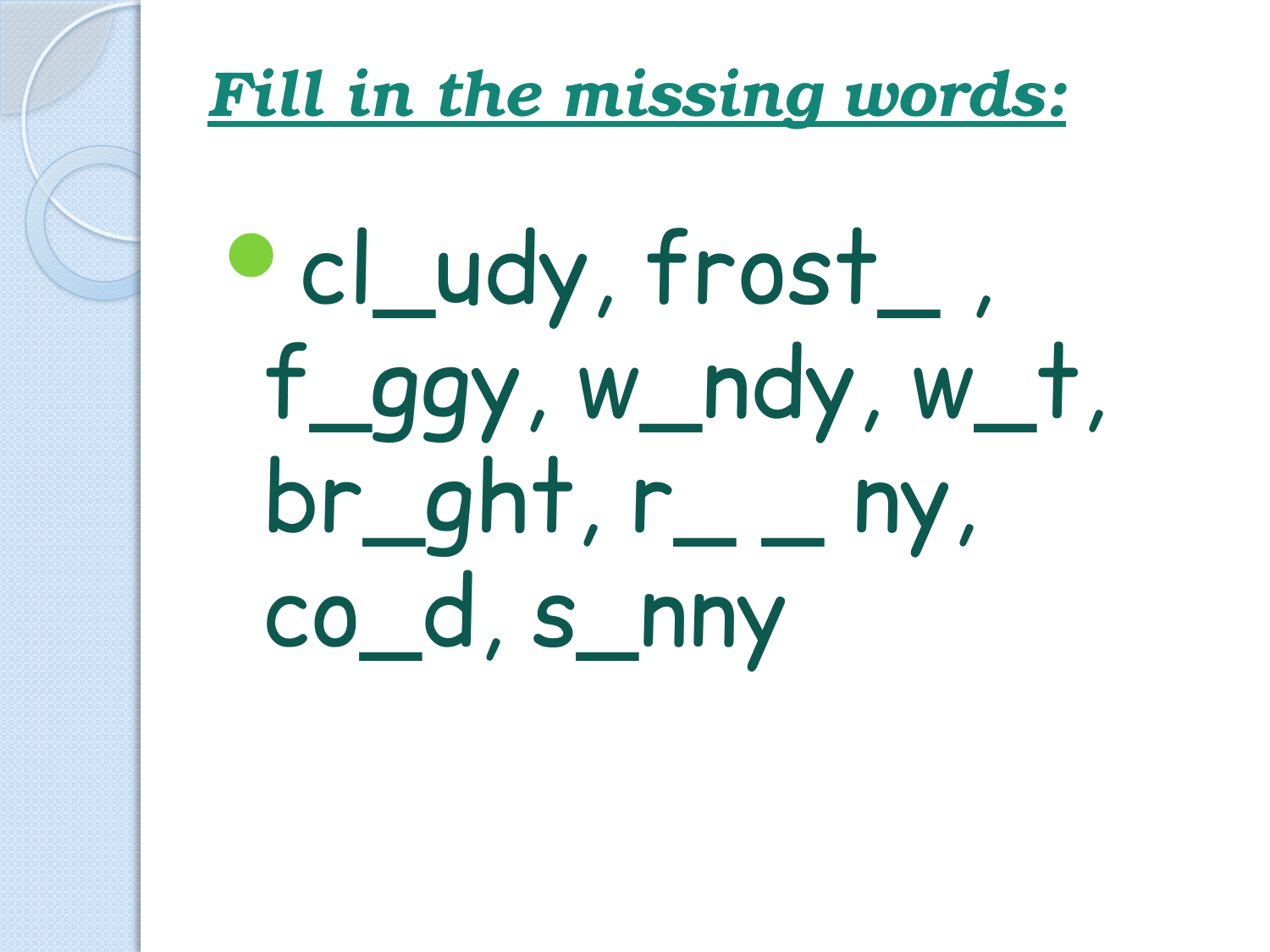

Fill in the missing words:
cl_udy, frost_ , f_ggy, w_ndy, w_t, br_ght, r_ _ ny, co_d, s_nny